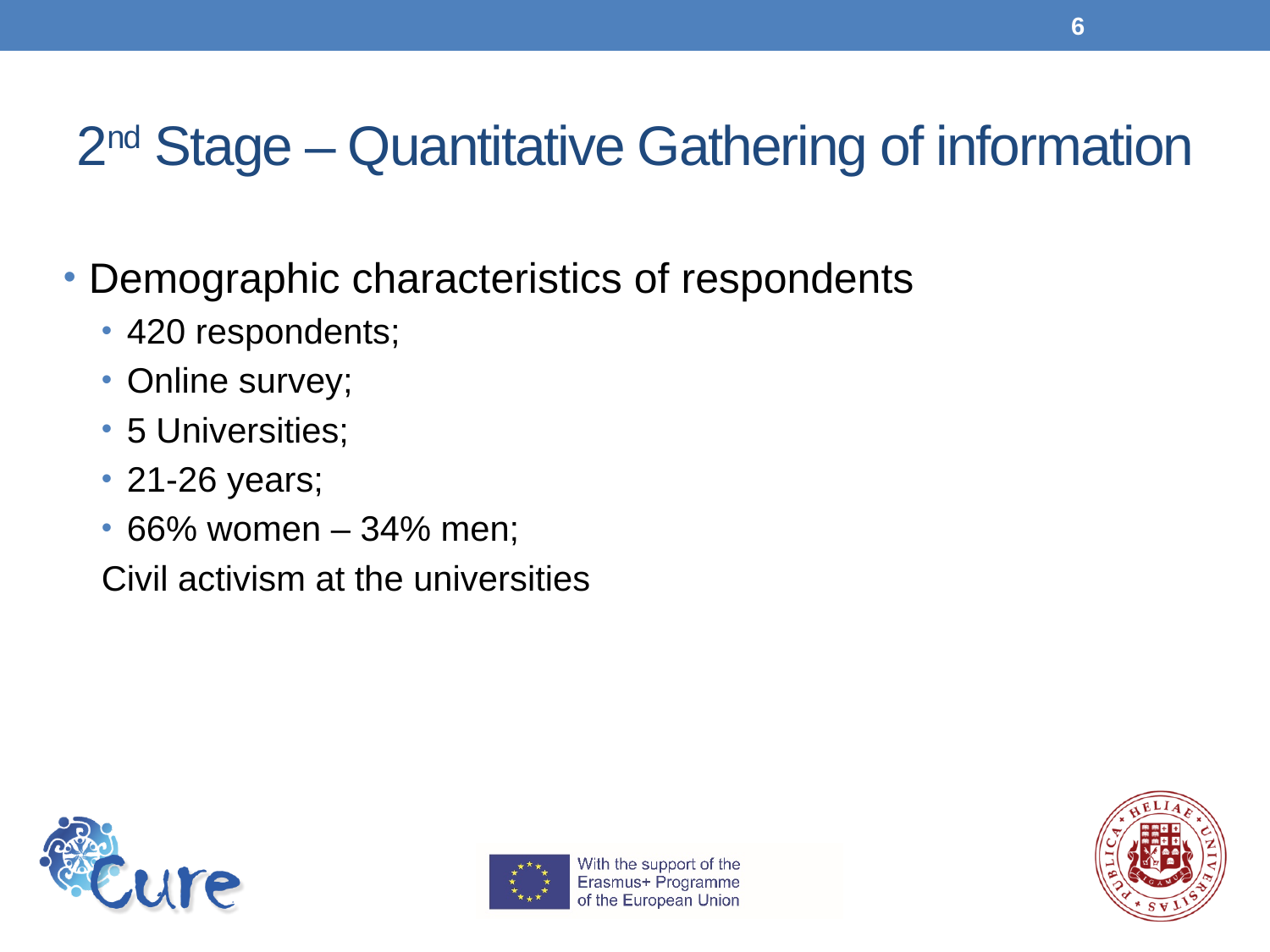

6
# 2nd Stage – Quantitative Gathering of information
Demographic characteristics of respondents
420 respondents;
Online survey;
5 Universities;
21-26 years;
66% women – 34% men;
Civil activism at the universities